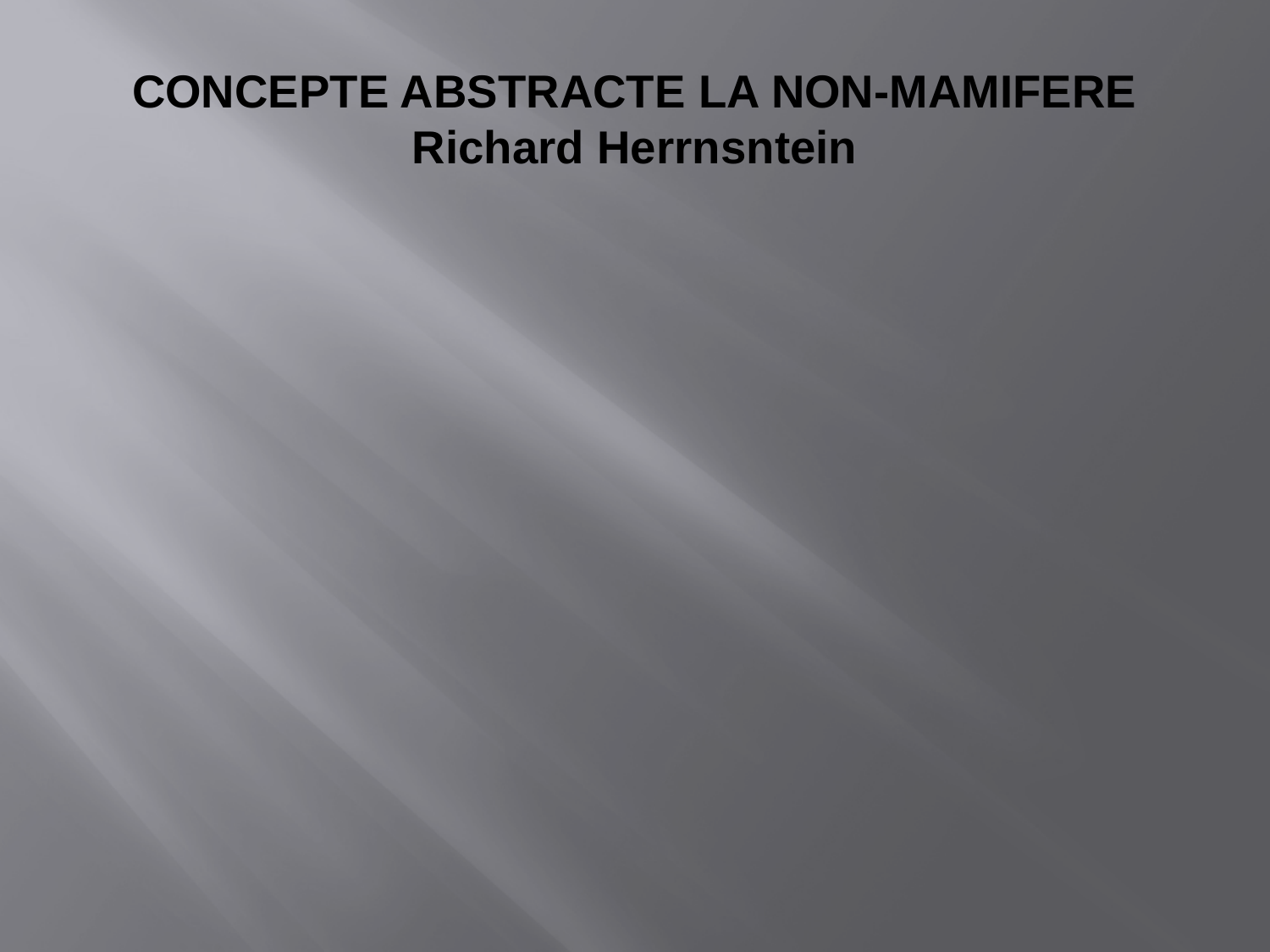

# CONCEPTE ABSTRACTE LA NON-MAMIFERE Richard Herrnsntein